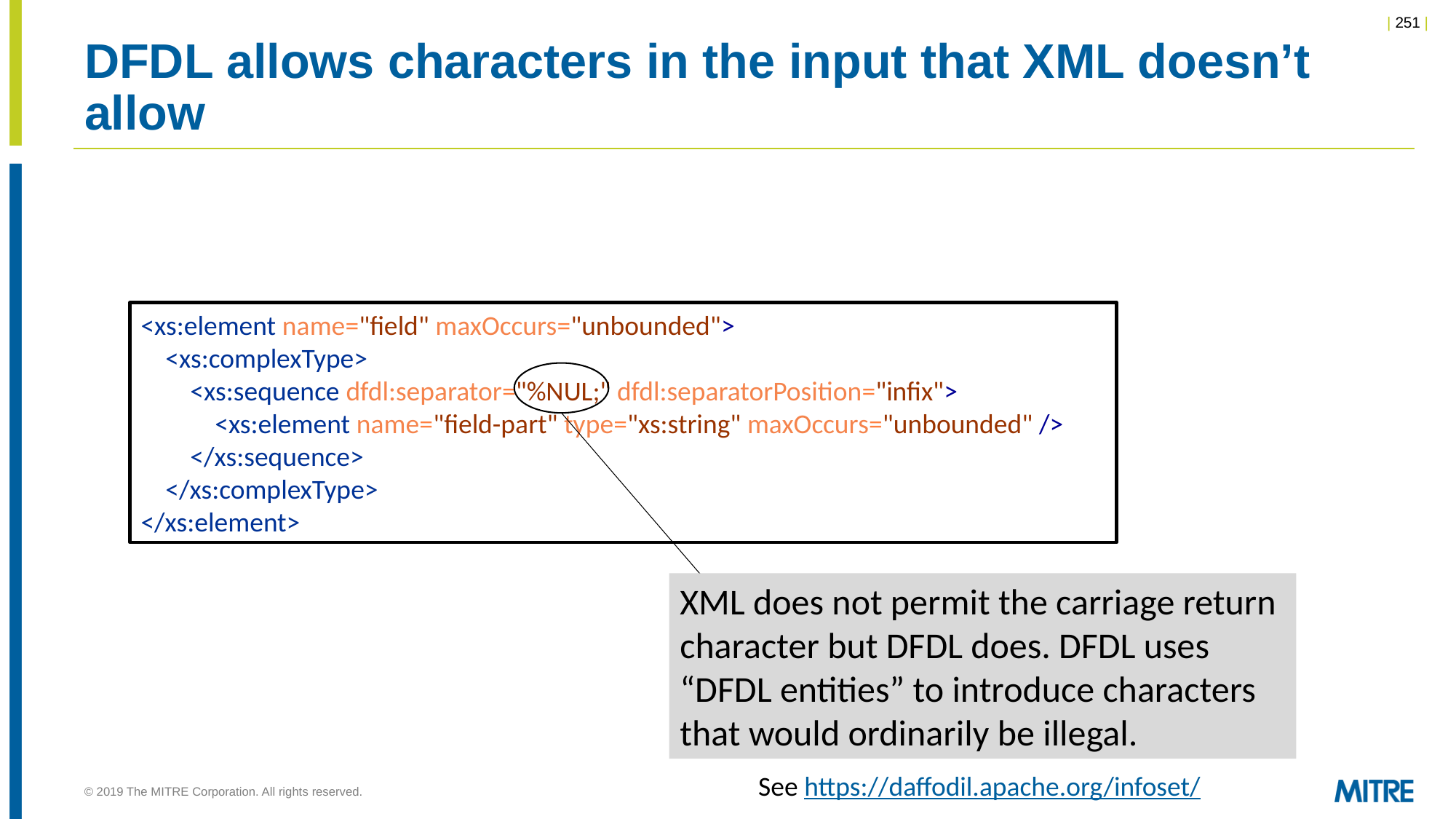

# DFDL allows characters in the input that XML doesn’t allow
<xs:element name="field" maxOccurs="unbounded">
    <xs:complexType>
        <xs:sequence dfdl:separator="%NUL;" dfdl:separatorPosition="infix">
            <xs:element name="field-part" type="xs:string" maxOccurs="unbounded" />
        </xs:sequence>
    </xs:complexType>
</xs:element>

XML does not permit the carriage return character but DFDL does. DFDL uses “DFDL entities” to introduce characters that would ordinarily be illegal.
See https://daffodil.apache.org/infoset/
© 2019 The MITRE Corporation. All rights reserved.